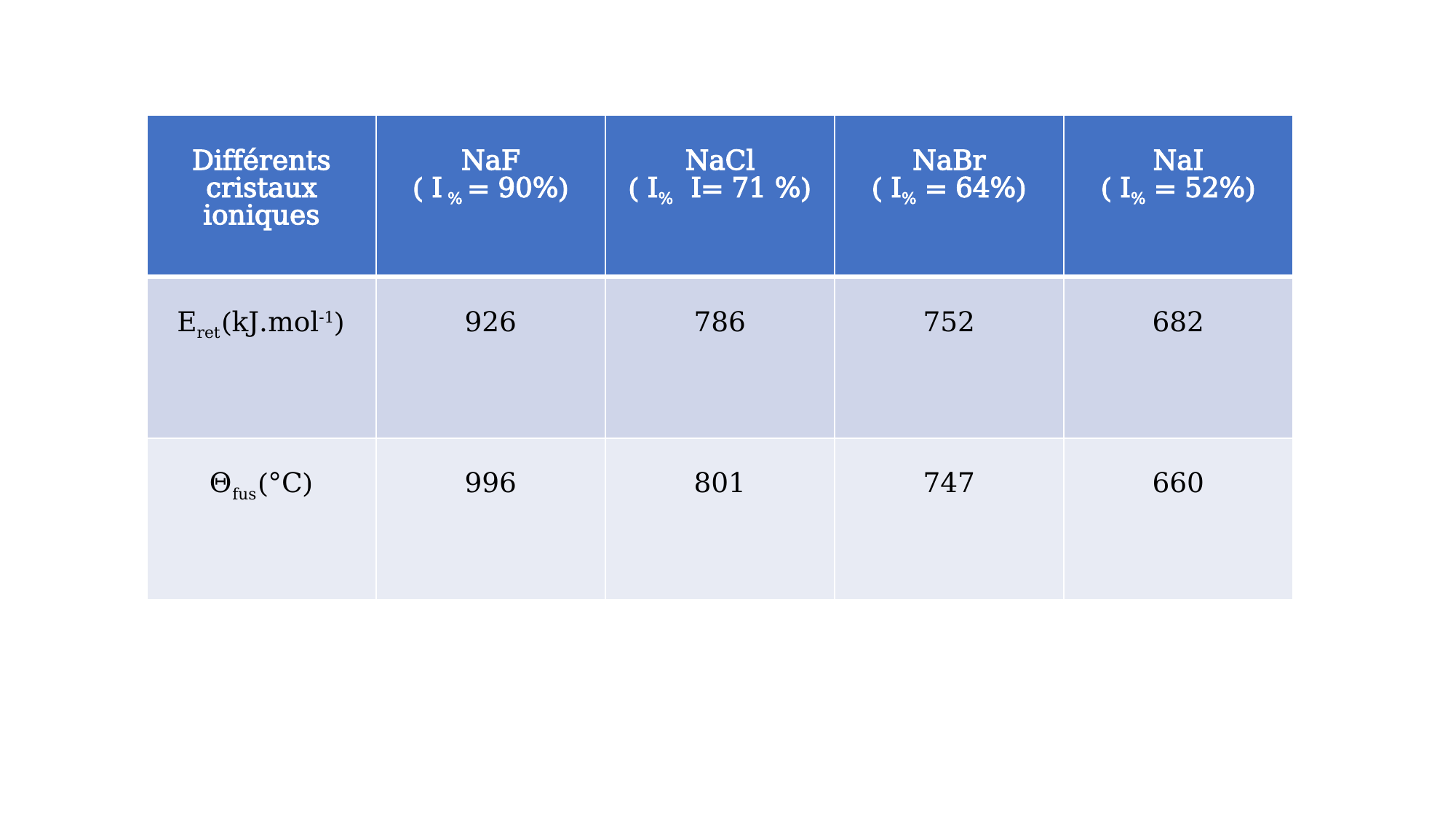

| Différents cristaux ioniques | NaF ( I % = 90%) | NaCl ( I% I= 71 %) | NaBr ( I% = 64%) | NaI ( I% = 52%) |
| --- | --- | --- | --- | --- |
| Eret(kJ.mol-1) | 926 | 786 | 752 | 682 |
| Θfus(°C) | 996 | 801 | 747 | 660 |